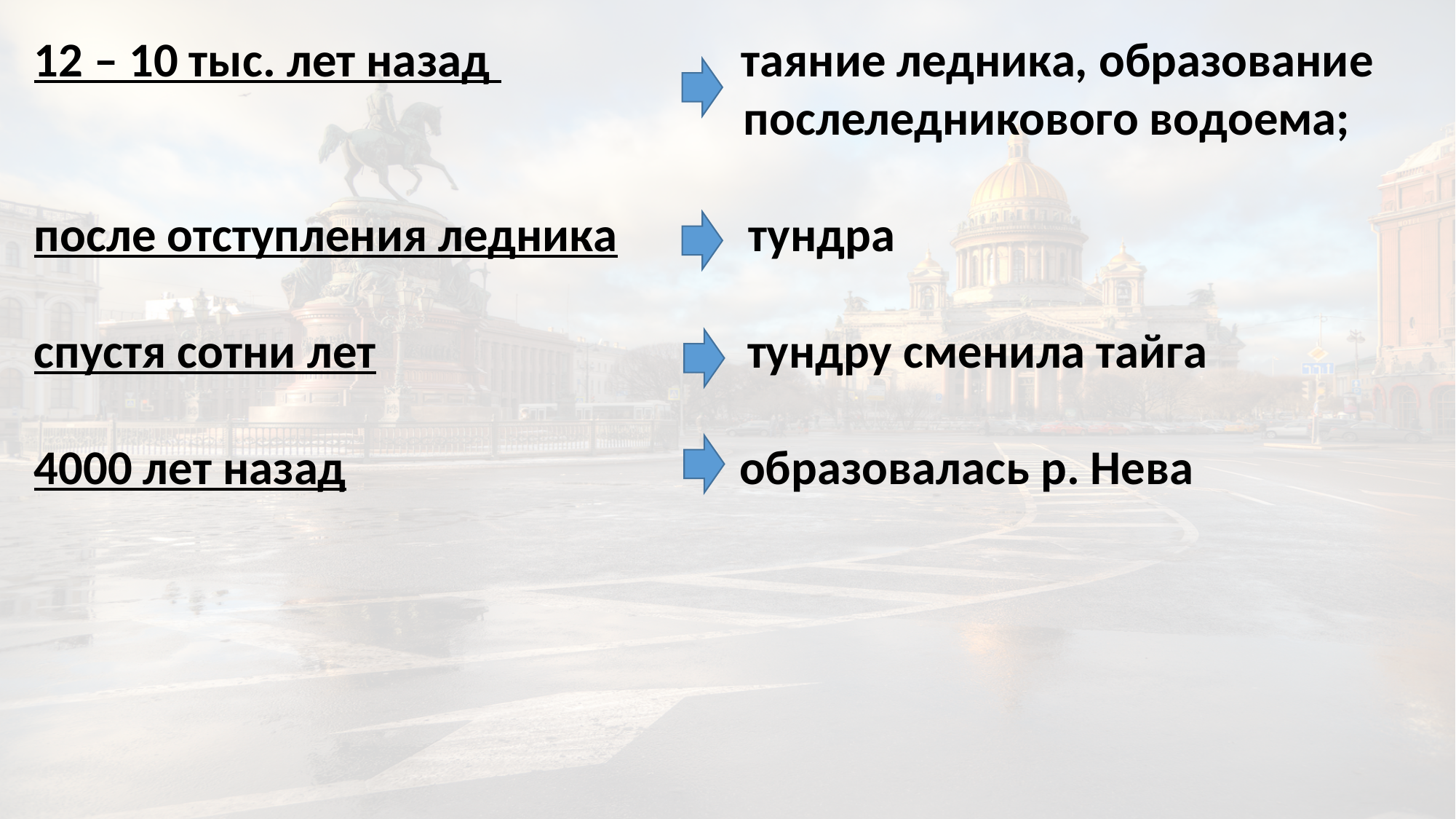

12 – 10 тыс. лет назад                       таяние ледника, образование
                                                                 послеледникового водоема;

после отступления ледника            тундра

спустя сотни лет                                  тундру сменила тайга

4000 лет назад                                    образовалась р. Нева